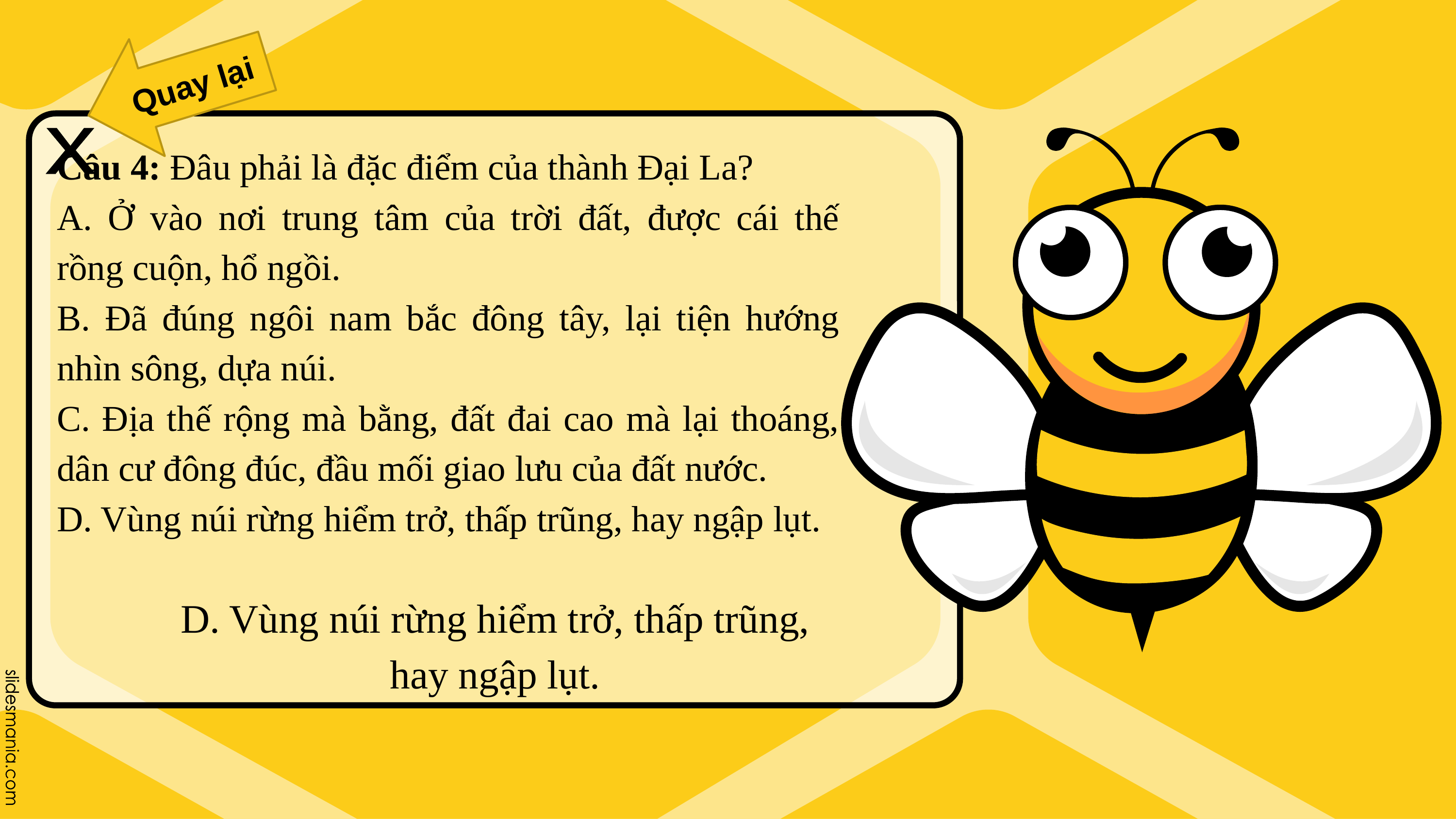

Quay lại
x
Câu 4: Đâu phải là đặc điểm của thành Đại La?
A. Ở vào nơi trung tâm của trời đất, được cái thế rồng cuộn, hổ ngồi.
B. Đã đúng ngôi nam bắc đông tây, lại tiện hướng nhìn sông, dựa núi.
C. Địa thế rộng mà bằng, đất đai cao mà lại thoáng, dân cư đông đúc, đầu mối giao lưu của đất nước.
D. Vùng núi rừng hiểm trở, thấp trũng, hay ngập lụt.
D. Vùng núi rừng hiểm trở, thấp trũng, hay ngập lụt.